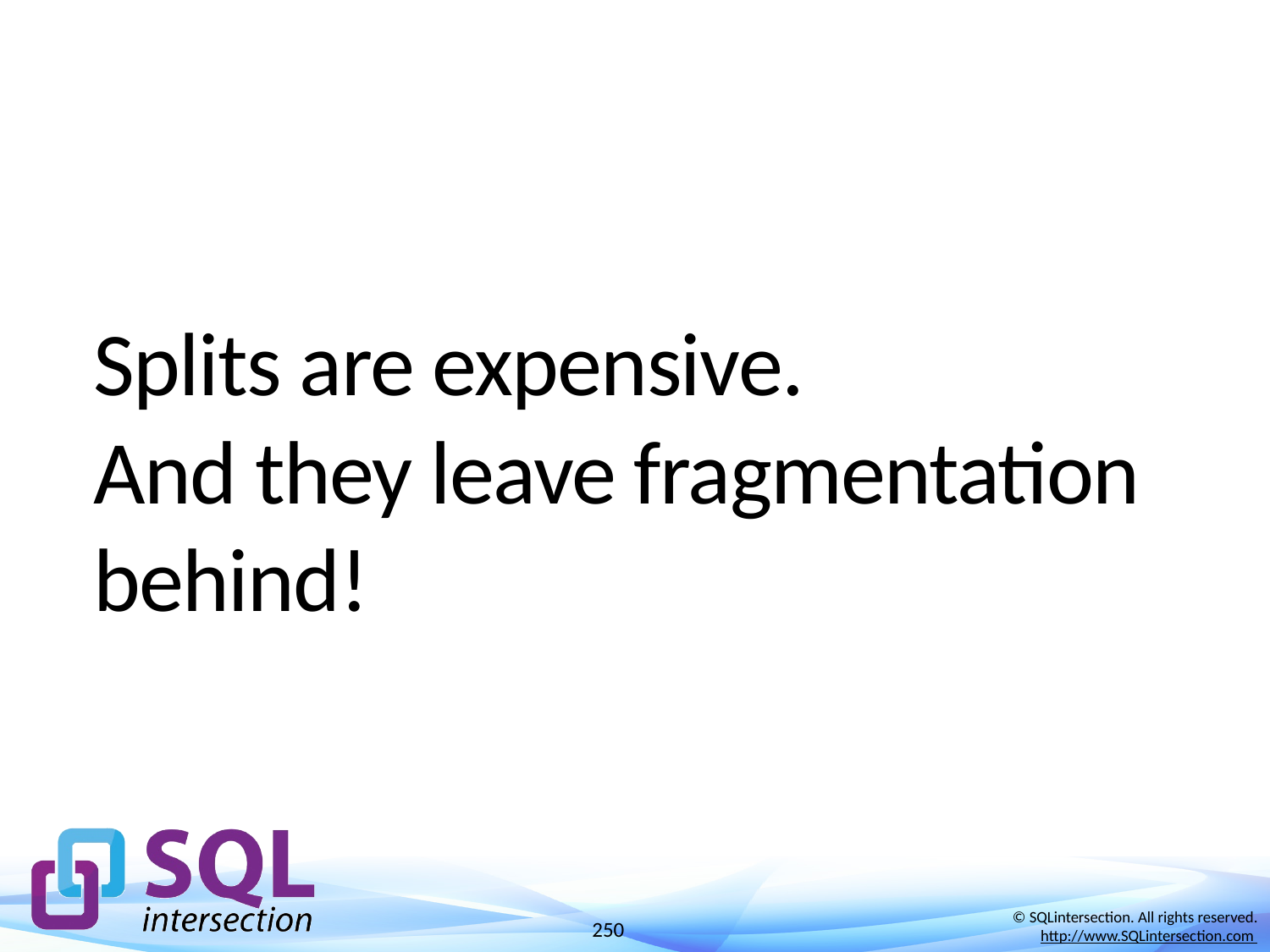

# Splits are expensive. And they leave fragmentation behind!